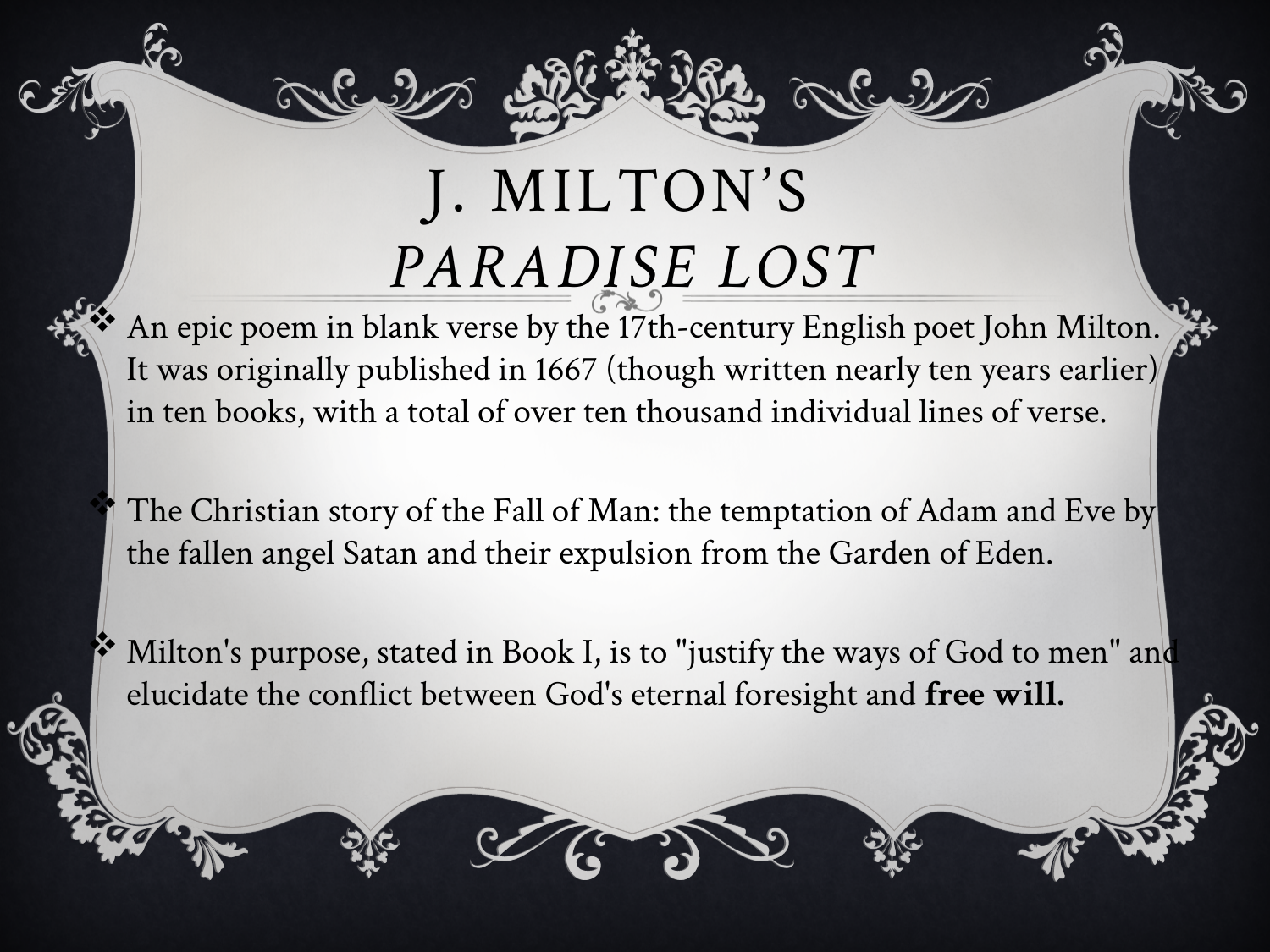

# J. Milton’s paradise lost
An epic poem in blank verse by the 17th-century English poet John Milton. It was originally published in 1667 (though written nearly ten years earlier) in ten books, with a total of over ten thousand individual lines of verse.

The Christian story of the Fall of Man: the temptation of Adam and Eve by the fallen angel Satan and their expulsion from the Garden of Eden.

Milton's purpose, stated in Book I, is to "justify the ways of God to men" and elucidate the conflict between God's eternal foresight and free will.